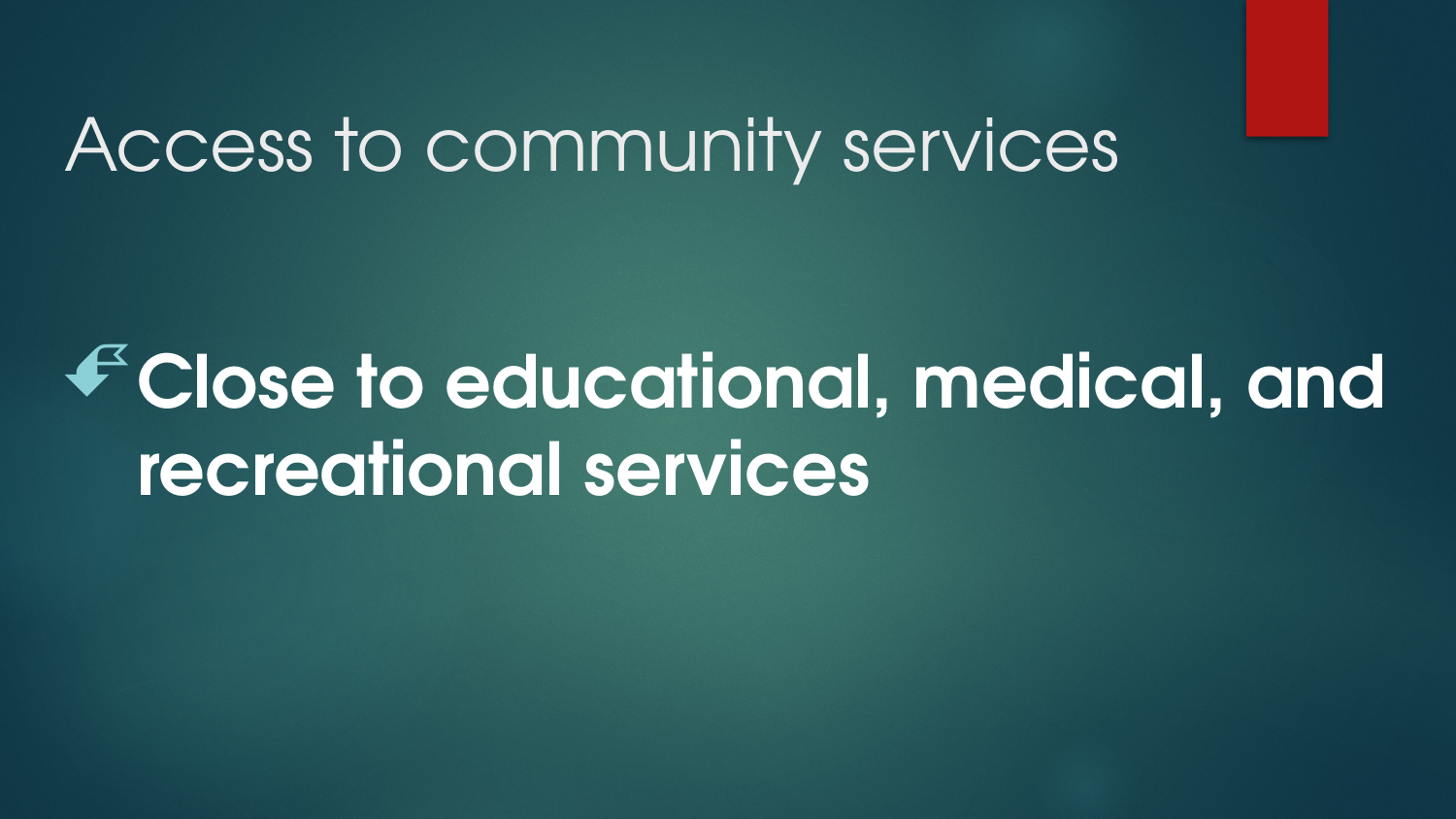

# Access to community services

Close to educational, medical, and recreational services